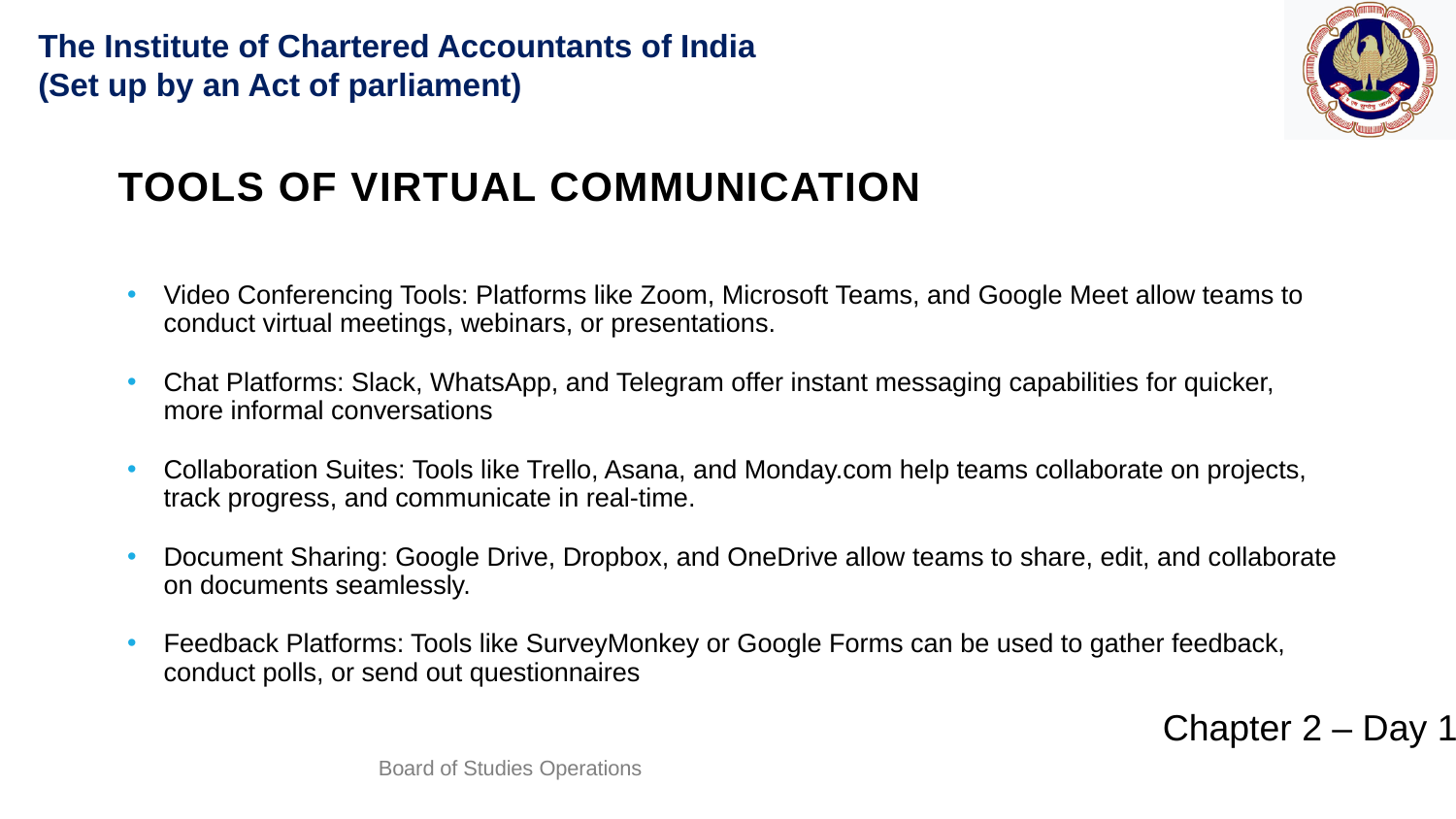

Tools of Virtual Communication
Video Conferencing Tools: Platforms like Zoom, Microsoft Teams, and Google Meet allow teams to conduct virtual meetings, webinars, or presentations.
Chat Platforms: Slack, WhatsApp, and Telegram offer instant messaging capabilities for quicker, more informal conversations
Collaboration Suites: Tools like Trello, Asana, and Monday.com help teams collaborate on projects, track progress, and communicate in real-time.
Document Sharing: Google Drive, Dropbox, and OneDrive allow teams to share, edit, and collaborate on documents seamlessly.
Feedback Platforms: Tools like SurveyMonkey or Google Forms can be used to gather feedback, conduct polls, or send out questionnaires